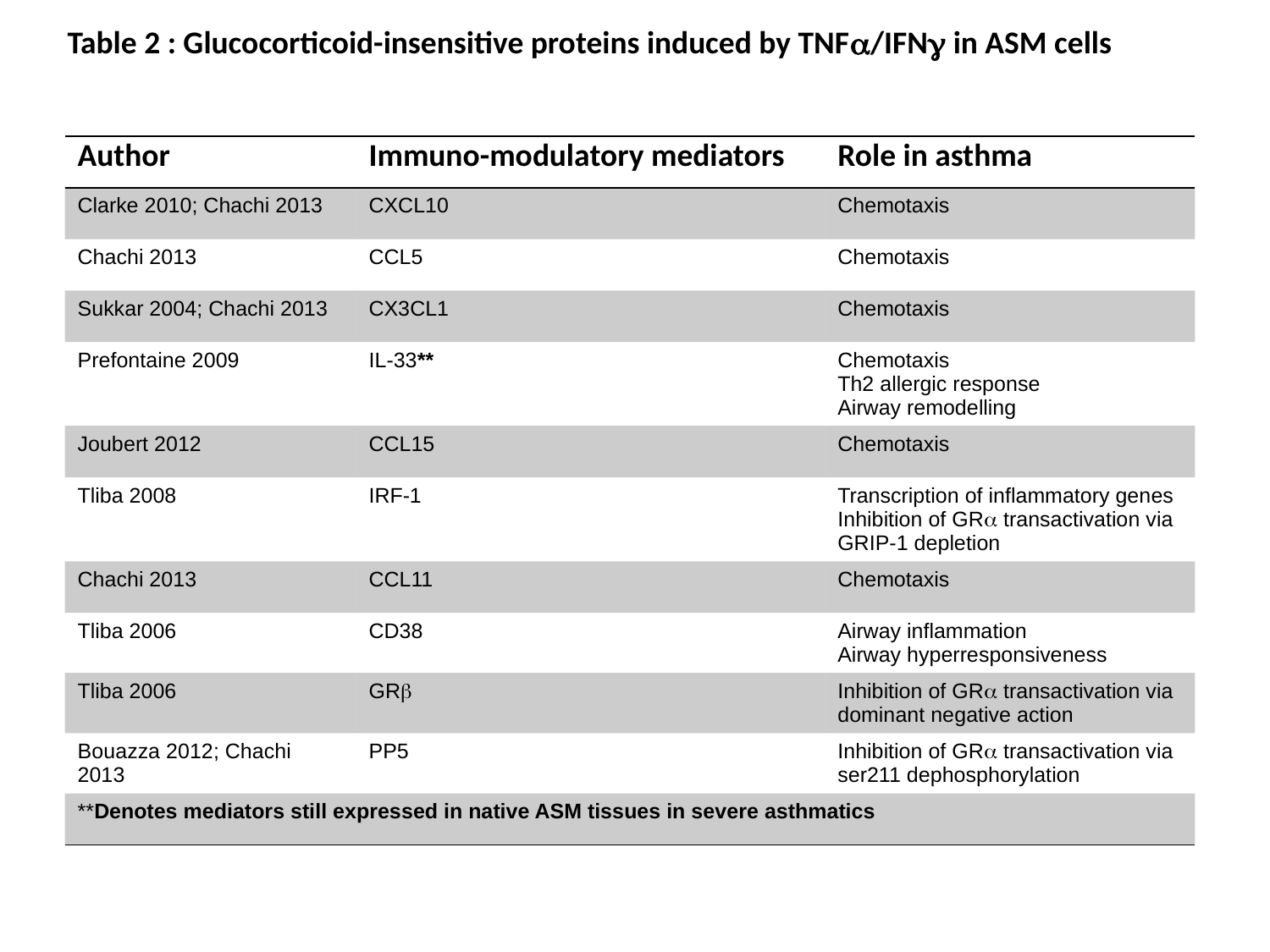

Table 2 : Glucocorticoid-insensitive proteins induced by TNFα/IFNγ in ASM cells
| Author | Immuno-modulatory mediators | Role in asthma |
| --- | --- | --- |
| Clarke 2010; Chachi 2013 | CXCL10 | Chemotaxis |
| Chachi 2013 | CCL5 | Chemotaxis |
| Sukkar 2004; Chachi 2013 | CX3CL1 | Chemotaxis |
| Prefontaine 2009 | IL-33\*\* | Chemotaxis Th2 allergic response Airway remodelling |
| Joubert 2012 | CCL15 | Chemotaxis |
| Tliba 2008 | IRF-1 | Transcription of inflammatory genes Inhibition of GRα transactivation via GRIP-1 depletion |
| Chachi 2013 | CCL11 | Chemotaxis |
| Tliba 2006 | CD38 | Airway inflammation Airway hyperresponsiveness |
| Tliba 2006 | GRβ | Inhibition of GRα transactivation via dominant negative action |
| Bouazza 2012; Chachi 2013 | PP5 | Inhibition of GRα transactivation via ser211 dephosphorylation |
| \*\*Denotes mediators still expressed in native ASM tissues in severe asthmatics |  |  |